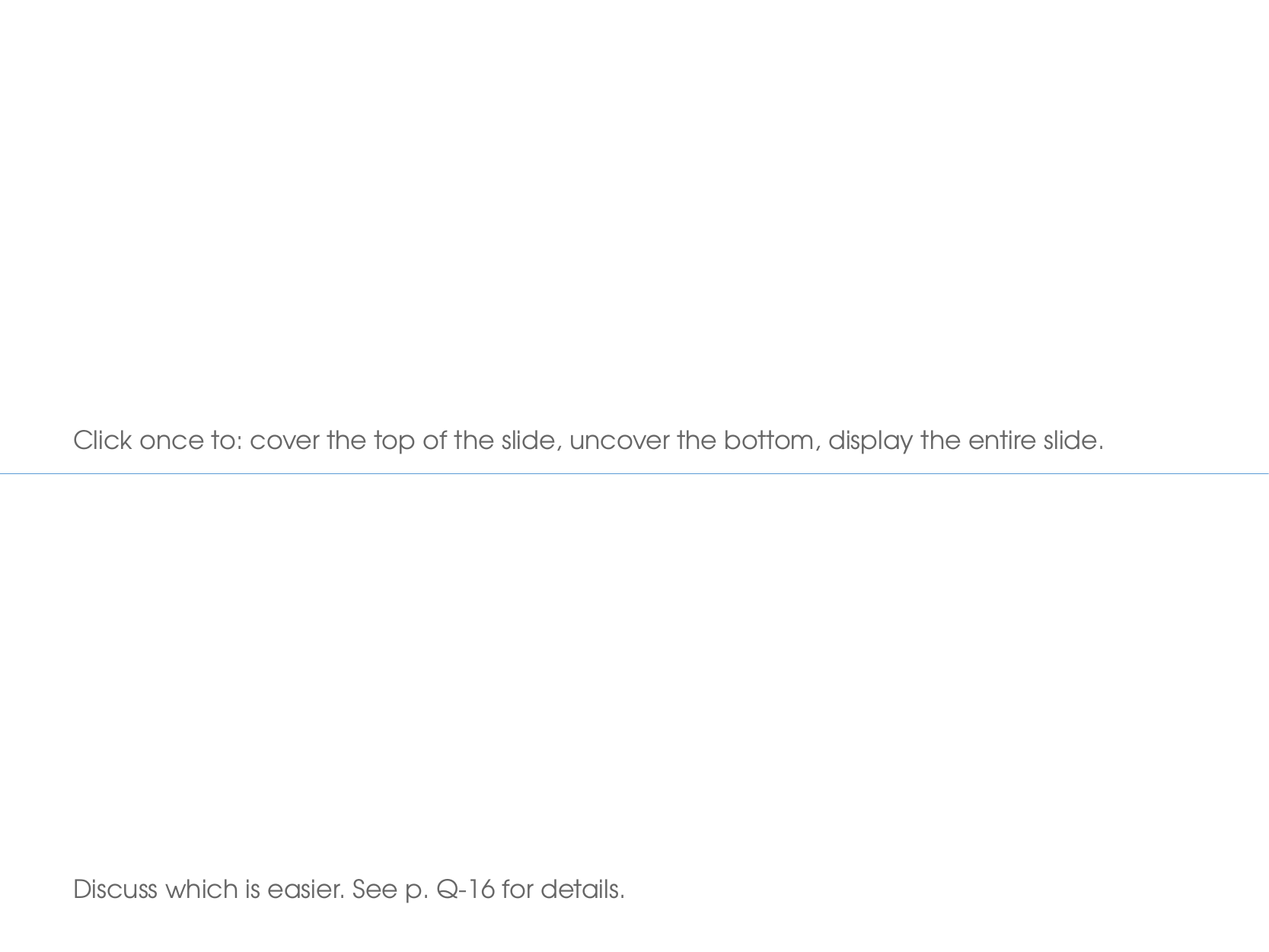

Solve these additions mentally.
7 + 8 =
8 + 9 =
6 + 8 =
5 + 6 =
7 + 5 =
Click once to: cover the top of the slide, uncover the bottom, display the entire slide.
Now solve these additions mentally.

10 + 5 =
10 + 7 =
10 + 4 =
10 + 1 =
10 + 2 =
Discuss which is easier. See p. Q-16 for details.